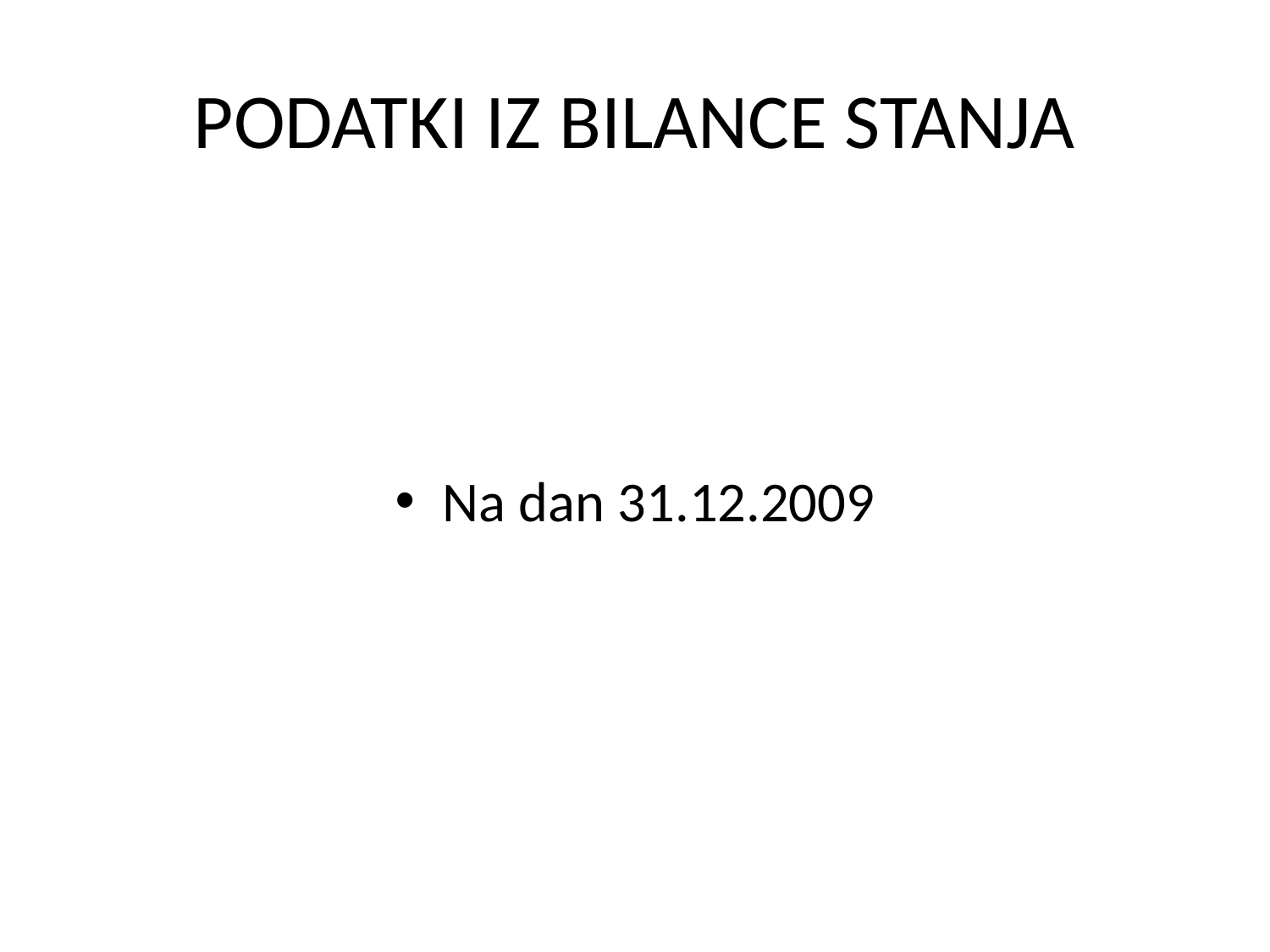

# PODATKI IZ BILANCE STANJA

Na dan 31.12.2009